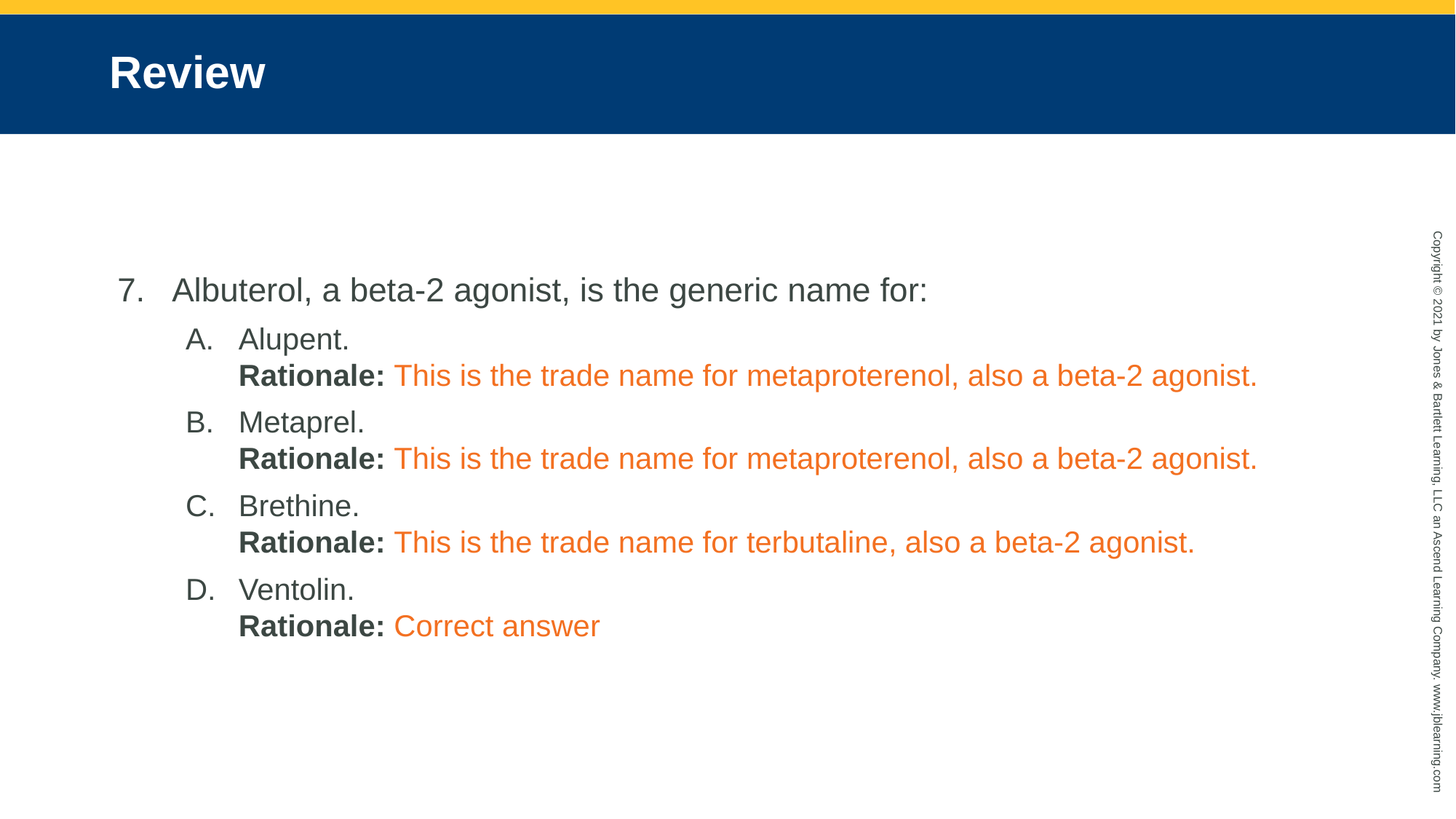

# Review
Albuterol, a beta-2 agonist, is the generic name for:
Alupent.
Rationale: This is the trade name for metaproterenol, also a beta-2 agonist.
Metaprel.
Rationale: This is the trade name for metaproterenol, also a beta-2 agonist.
Brethine.
Rationale: This is the trade name for terbutaline, also a beta-2 agonist.
Ventolin.
Rationale: Correct answer